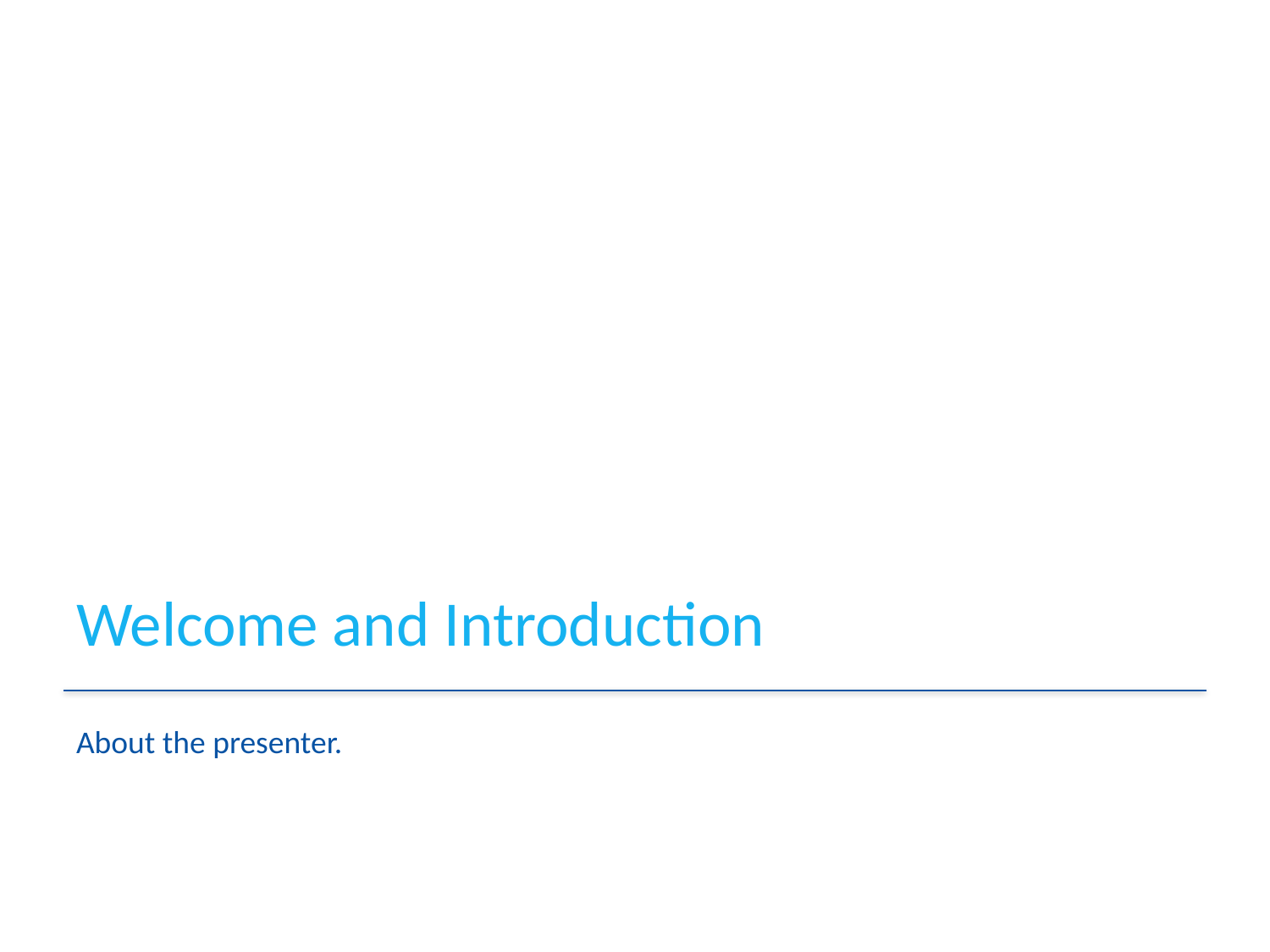

# Welcome and Introduction
About the presenter.